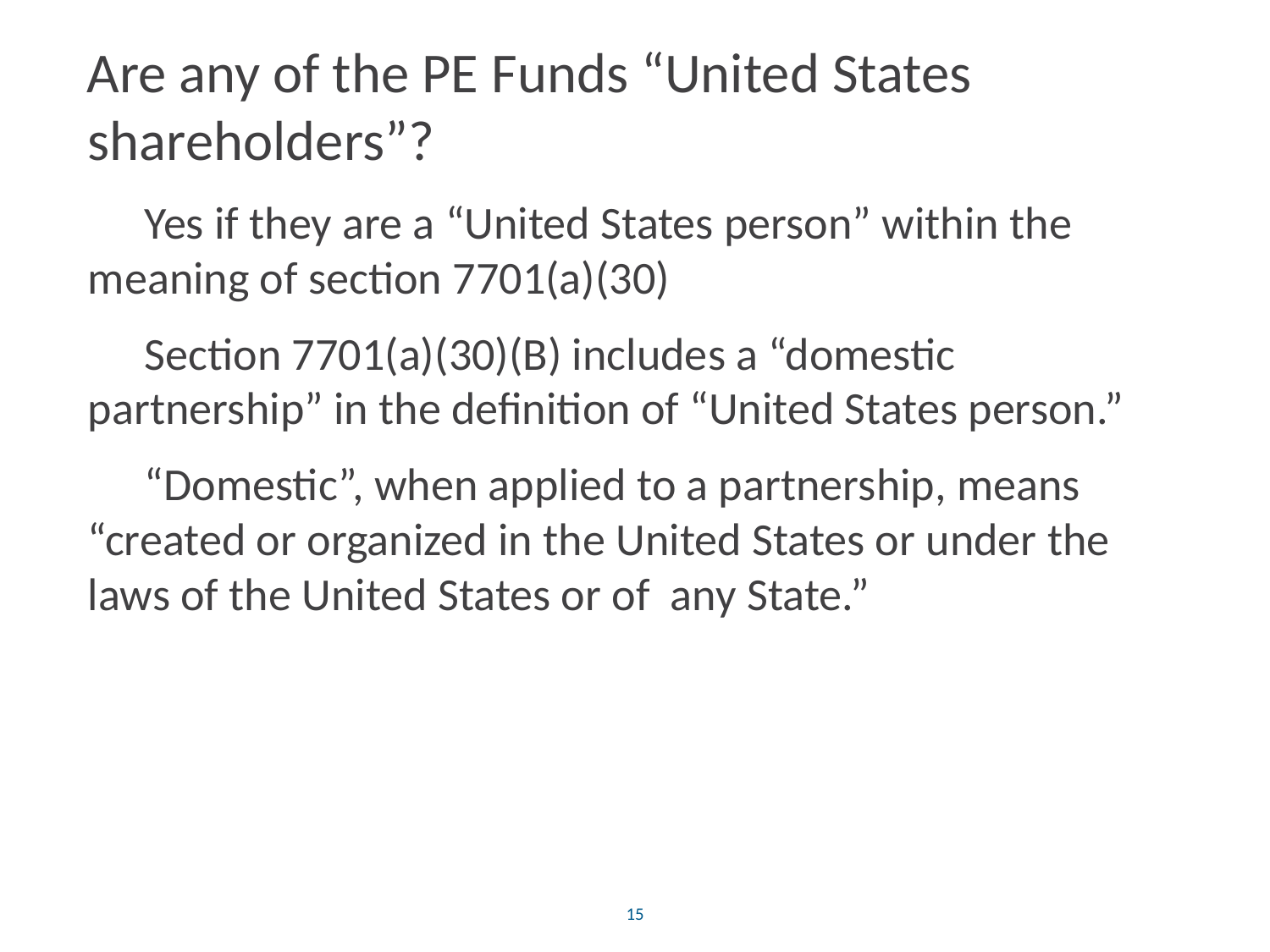

Are any of the PE Funds “United States shareholders”?
Yes if they are a “United States person” within the meaning of section 7701(a)(30)
Section 7701(a)(30)(B) includes a “domestic partnership” in the definition of “United States person.”
“Domestic”, when applied to a partnership, means “created or organized in the United States or under the laws of the United States or of  any State.”
15